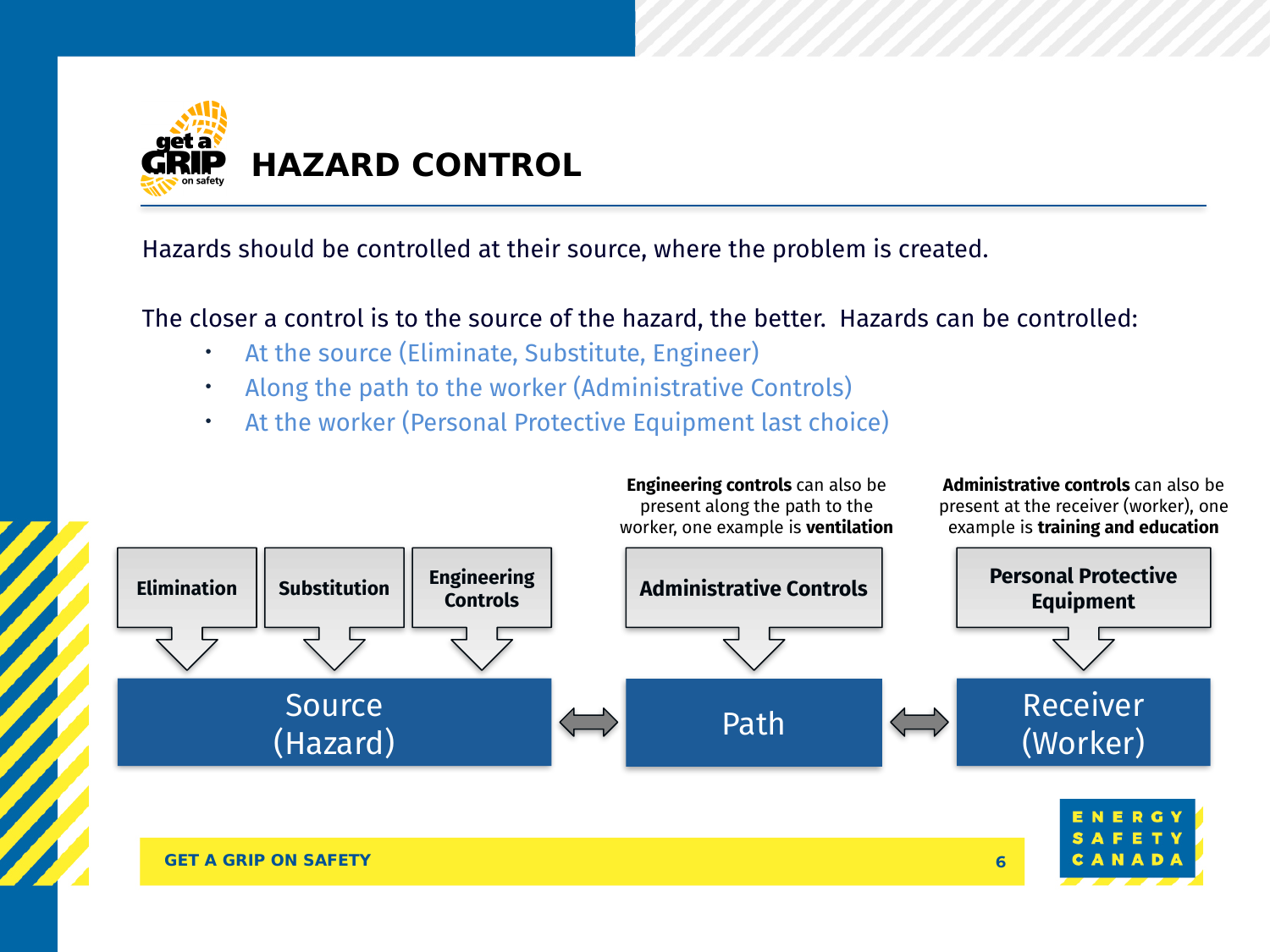

# Hazard control
Hazards should be controlled at their source, where the problem is created.

The closer a control is to the source of the hazard, the better.  Hazards can be controlled:
At the source (Eliminate, Substitute, Engineer)
Along the path to the worker (Administrative Controls)
At the worker (Personal Protective Equipment last choice)

Engineering controls can also be present along the path to the worker, one example is ventilation
Administrative controls can also be present at the receiver (worker), one example is training and education
Elimination
Substitution
Engineering Controls
Personal Protective Equipment
Administrative Controls
Source
(Hazard)
Receiver
(Worker)
Path

Get a grip on safety
6